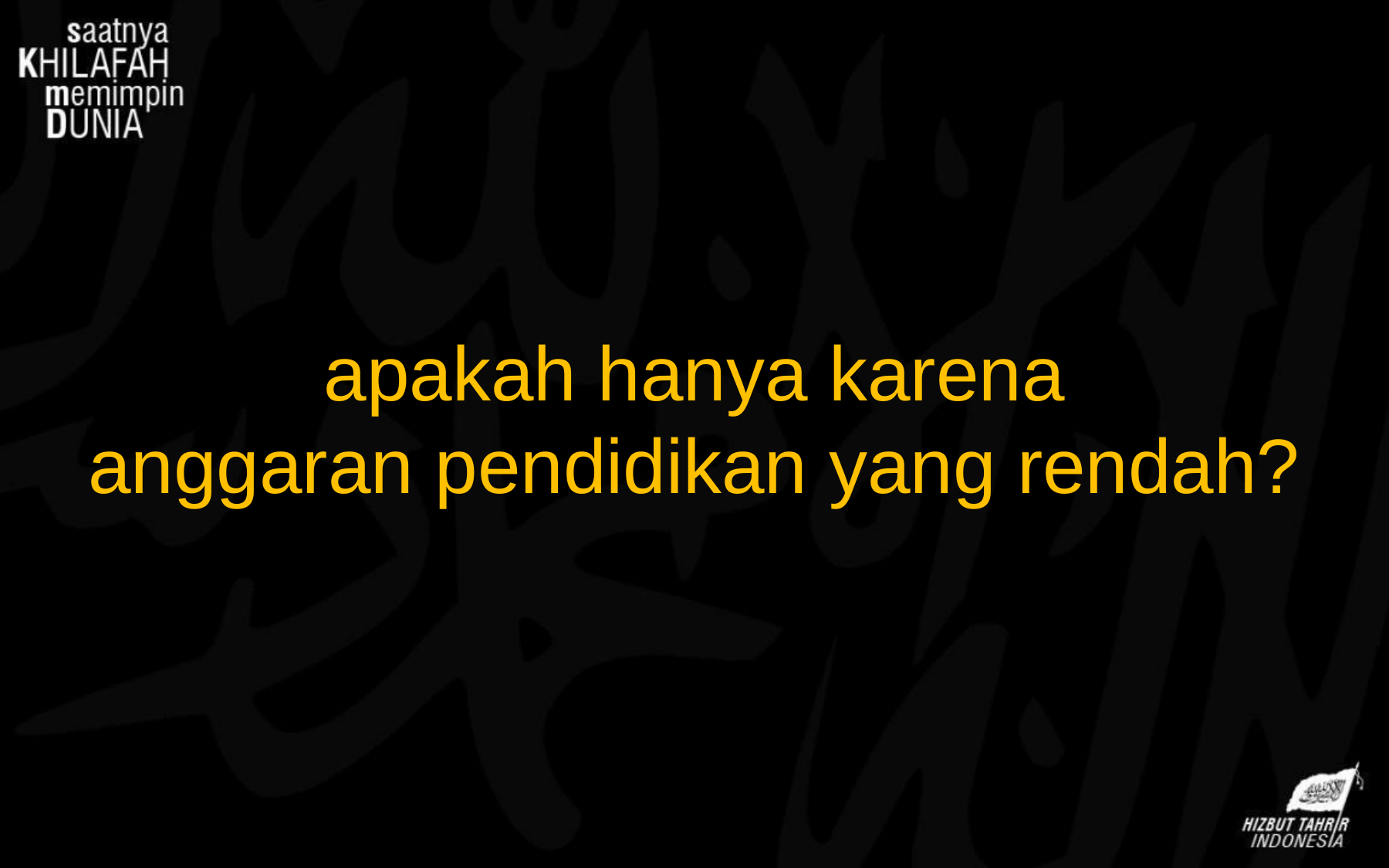

apakah hanya karena
anggaran pendidikan yang rendah?